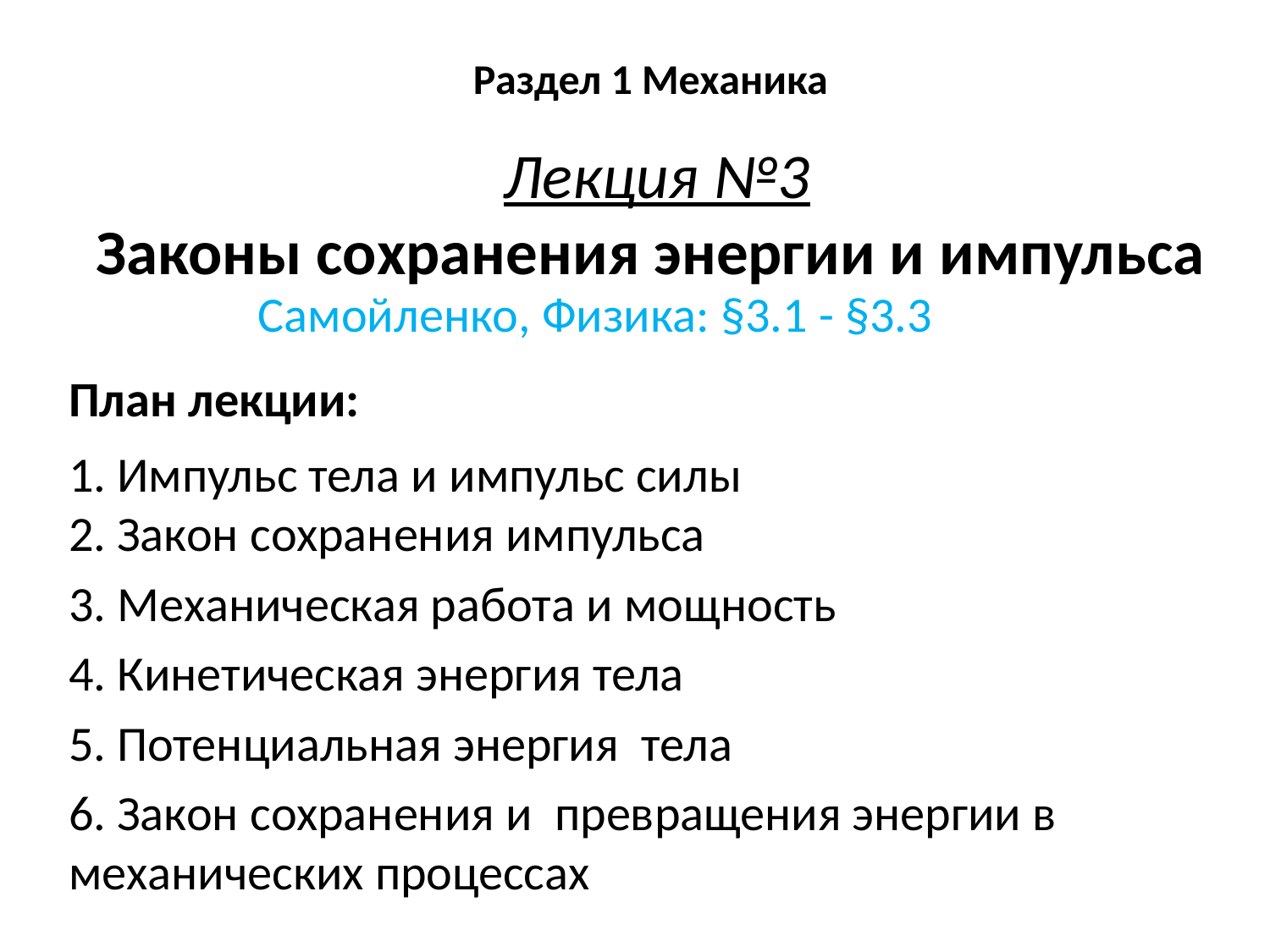

Раздел 1 Механика
 Лекция №3
Законы сохранения энергии и импульса
Самойленко, Физика: §3.1 - §3.3
План лекции:
1. Импульс тела и импульс силы
2. Закон сохранения импульса
3. Механическая работа и мощность
4. Кинетическая энергия тела
5. Потенциальная энергия  тела
6. Закон сохранения и  превращения энергии в механических процессах